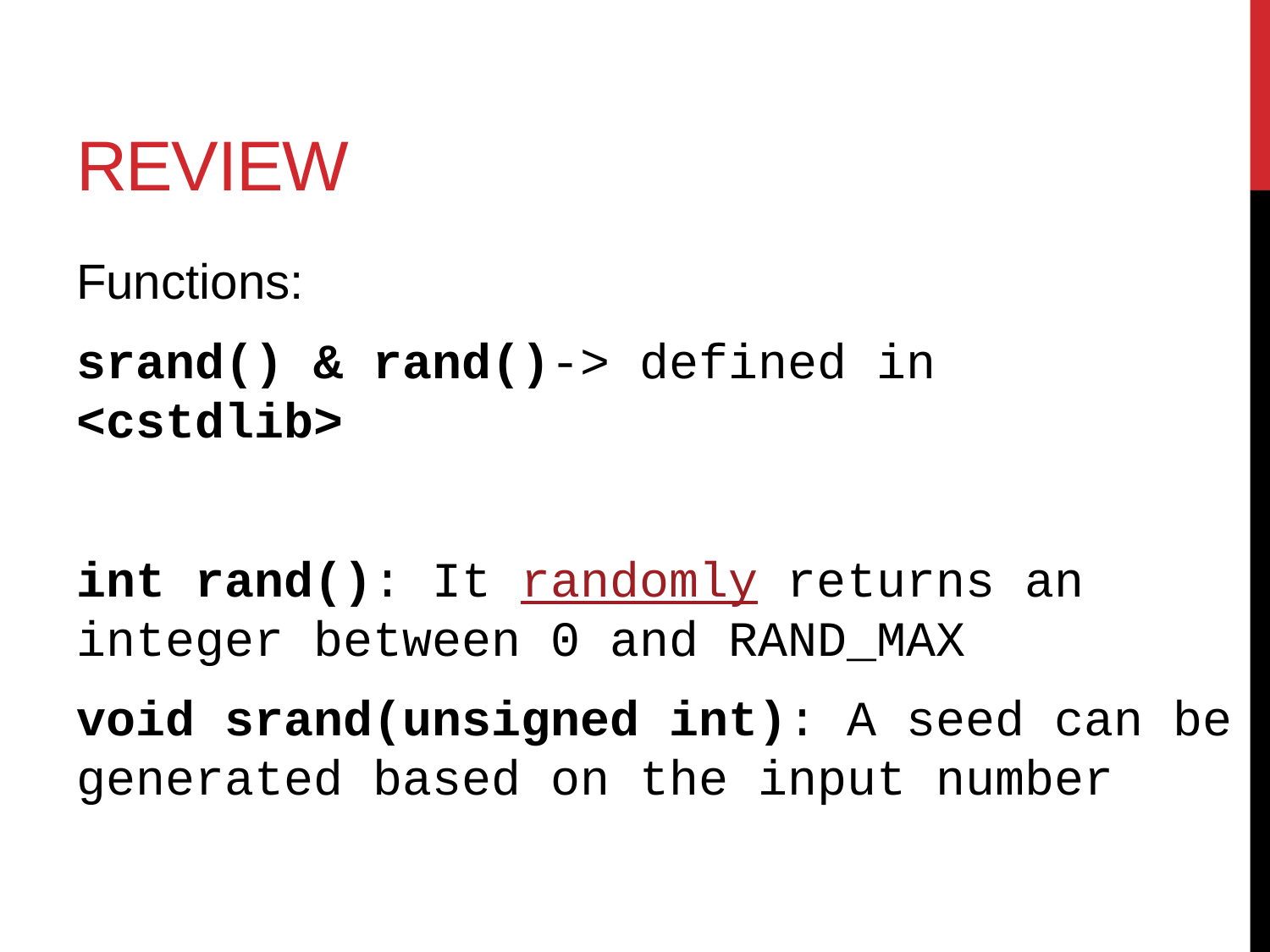

# Review
Functions:
srand() & rand()-> defined in  <cstdlib>

int rand(): It randomly returns an integer between 0 and RAND_MAX
void srand(unsigned int): A seed can be generated based on the input number